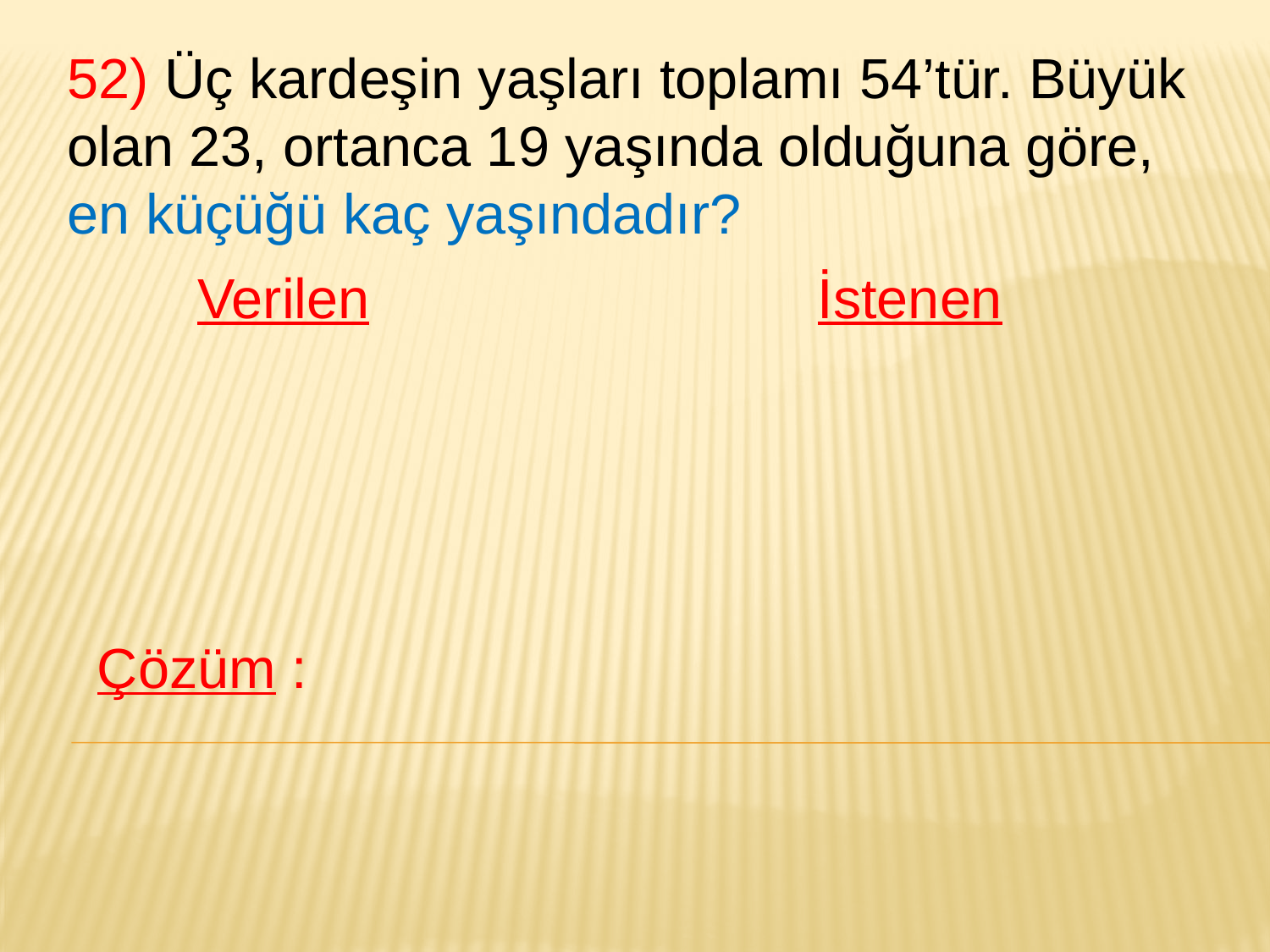

52) Üç kardeşin yaşları toplamı 54’tür. Büyük olan 23, ortanca 19 yaşında olduğuna göre, en küçüğü kaç yaşındadır?

Verilen
İstenen
Çözüm :